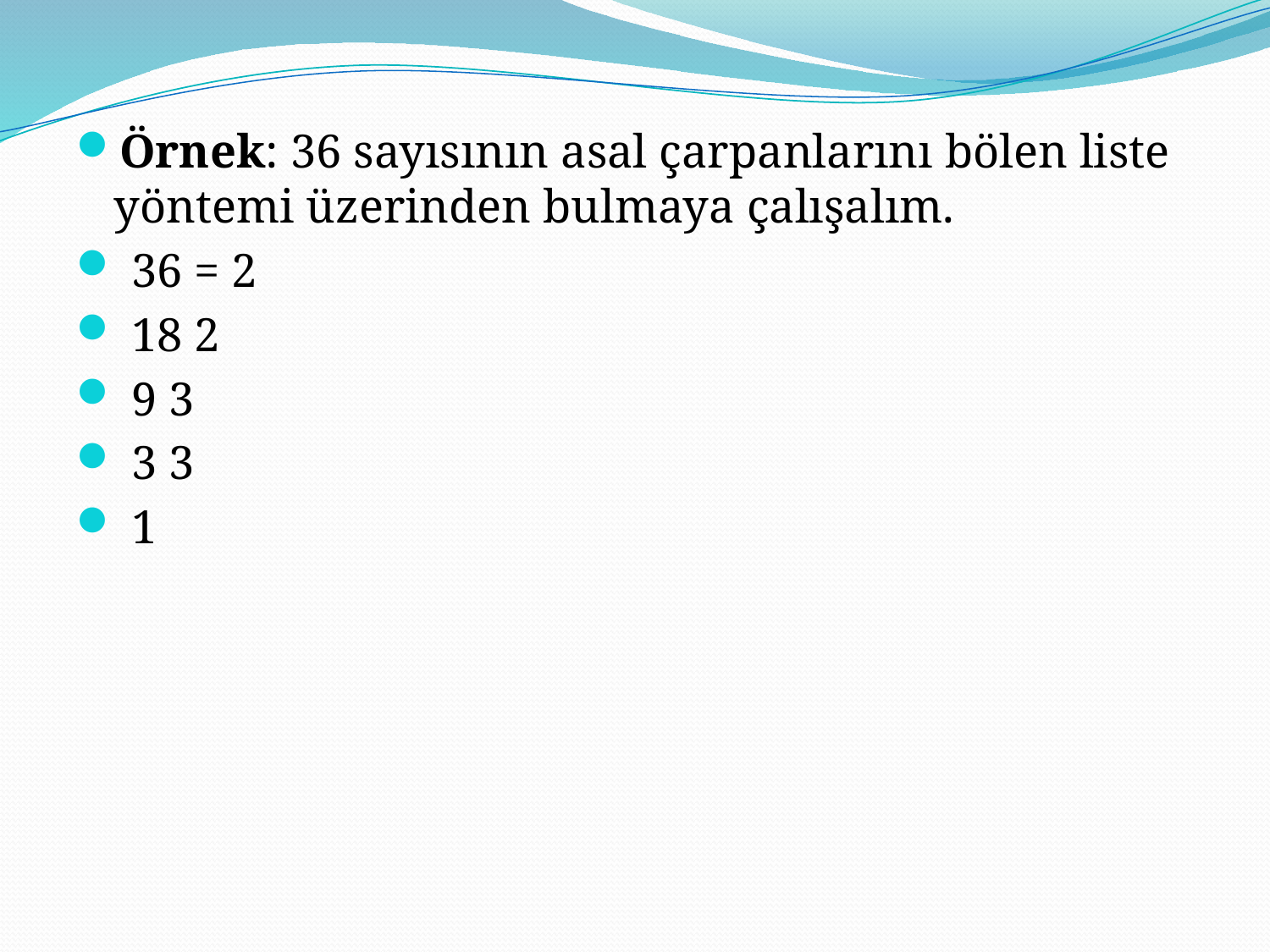

Örnek: 36 sayısının asal çarpanlarını bölen liste yöntemi üzerinden bulmaya çalışalım.
 36 = 2
 18 2
 9 3
 3 3
 1